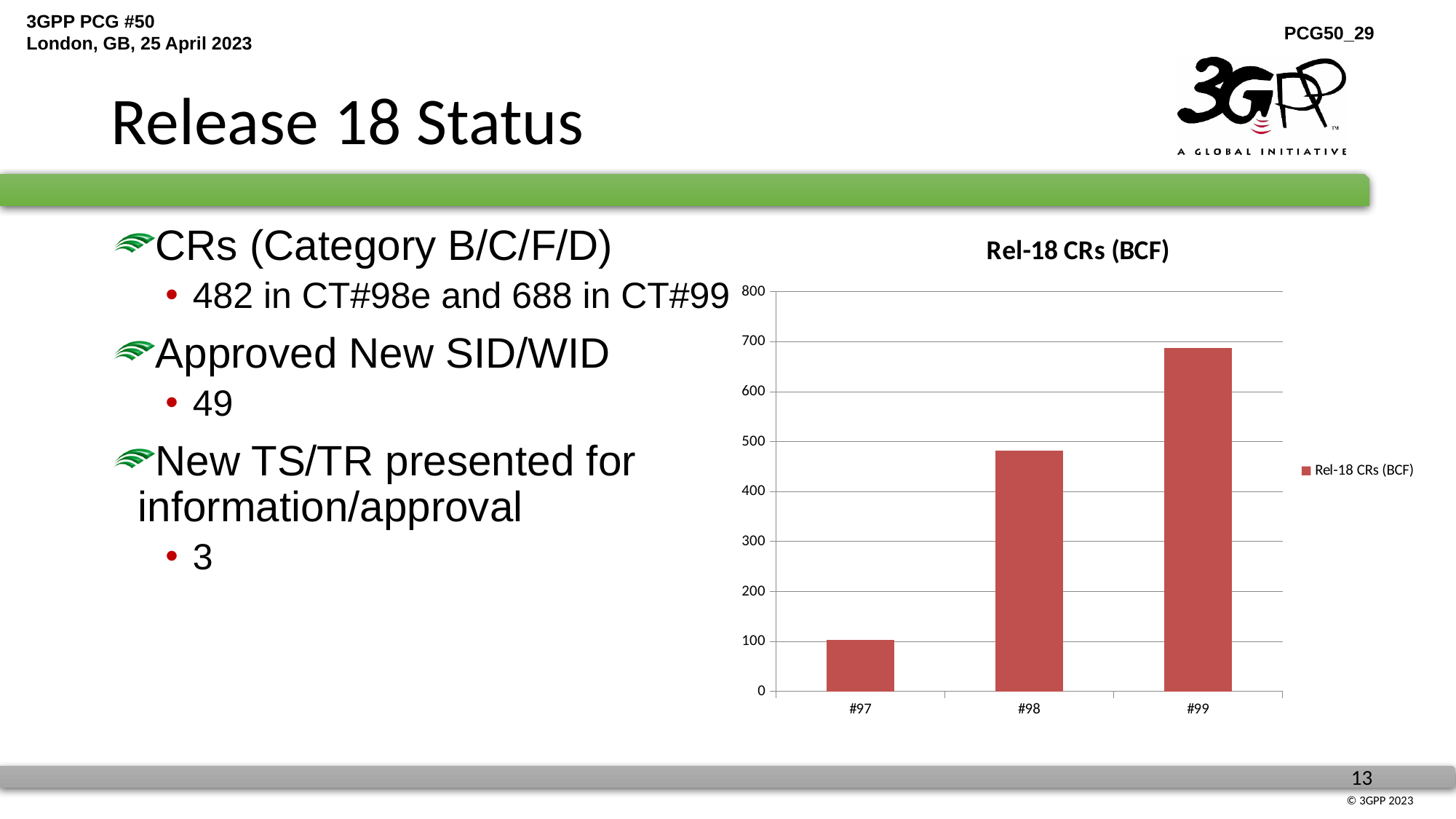

# Release 18 Status

### Chart:

| Category | Rel-18 CRs (BCF) |
|---|---|
| #97 | 103.0 |
| #98 | 482.0 |
| #99 | 688.0 |
CRs (Category B/C/F/D)
482 in CT#98e and 688 in CT#99
Approved New SID/WID
49
New TS/TR presented for information/approval
3